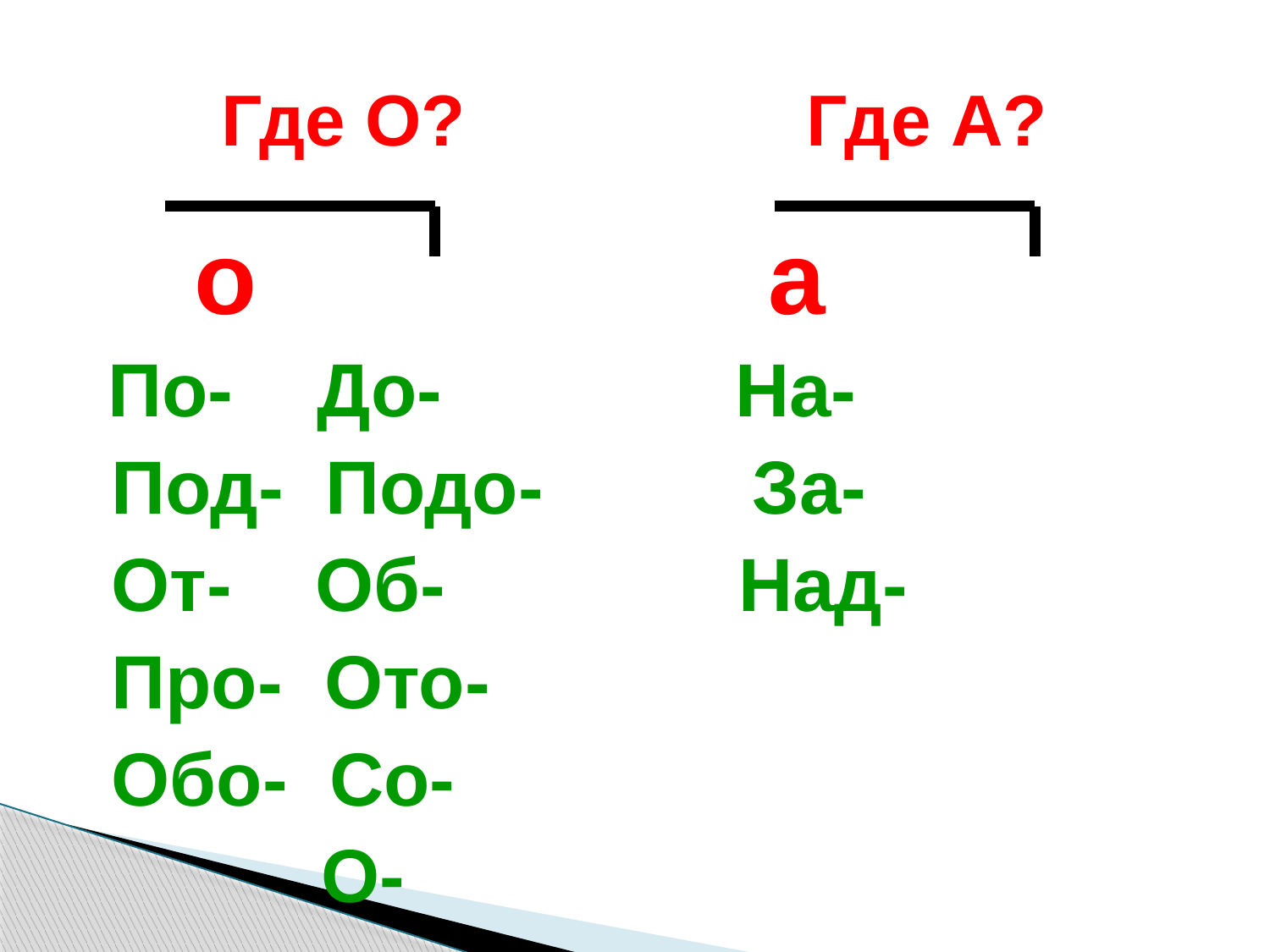

# Где О?                 Где А?
        о                  а
 По-    До-              На-
 Под-  Подо-          За-
 От-    Об-              Над-
 Про-  Ото-
 Обо-  Со-
           О-